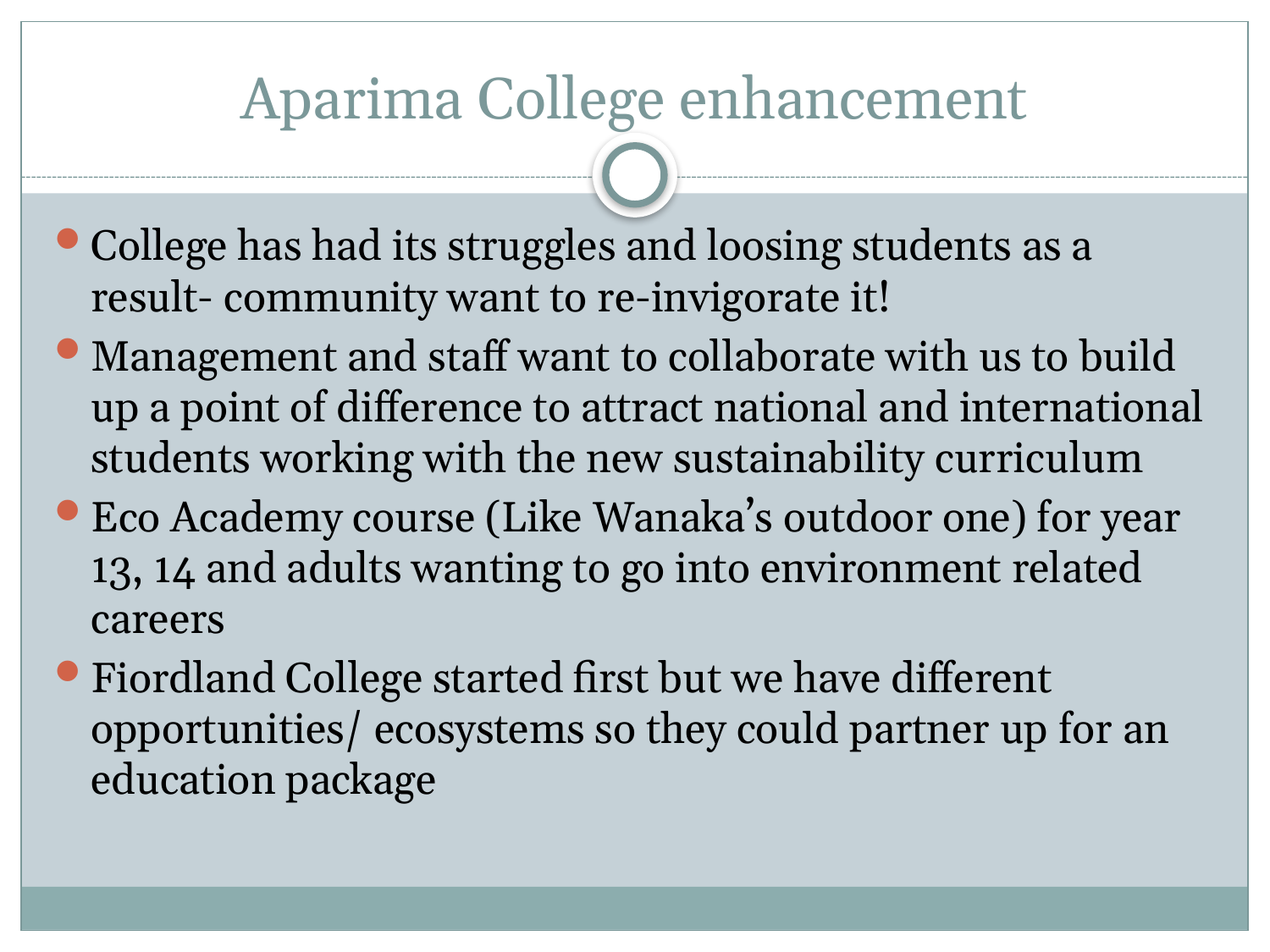

# Aparima College enhancement
College has had its struggles and loosing students as a result- community want to re-invigorate it!
Management and staff want to collaborate with us to build up a point of difference to attract national and international students working with the new sustainability curriculum
Eco Academy course (Like Wanaka’s outdoor one) for year 13, 14 and adults wanting to go into environment related careers
Fiordland College started first but we have different opportunities/ ecosystems so they could partner up for an education package